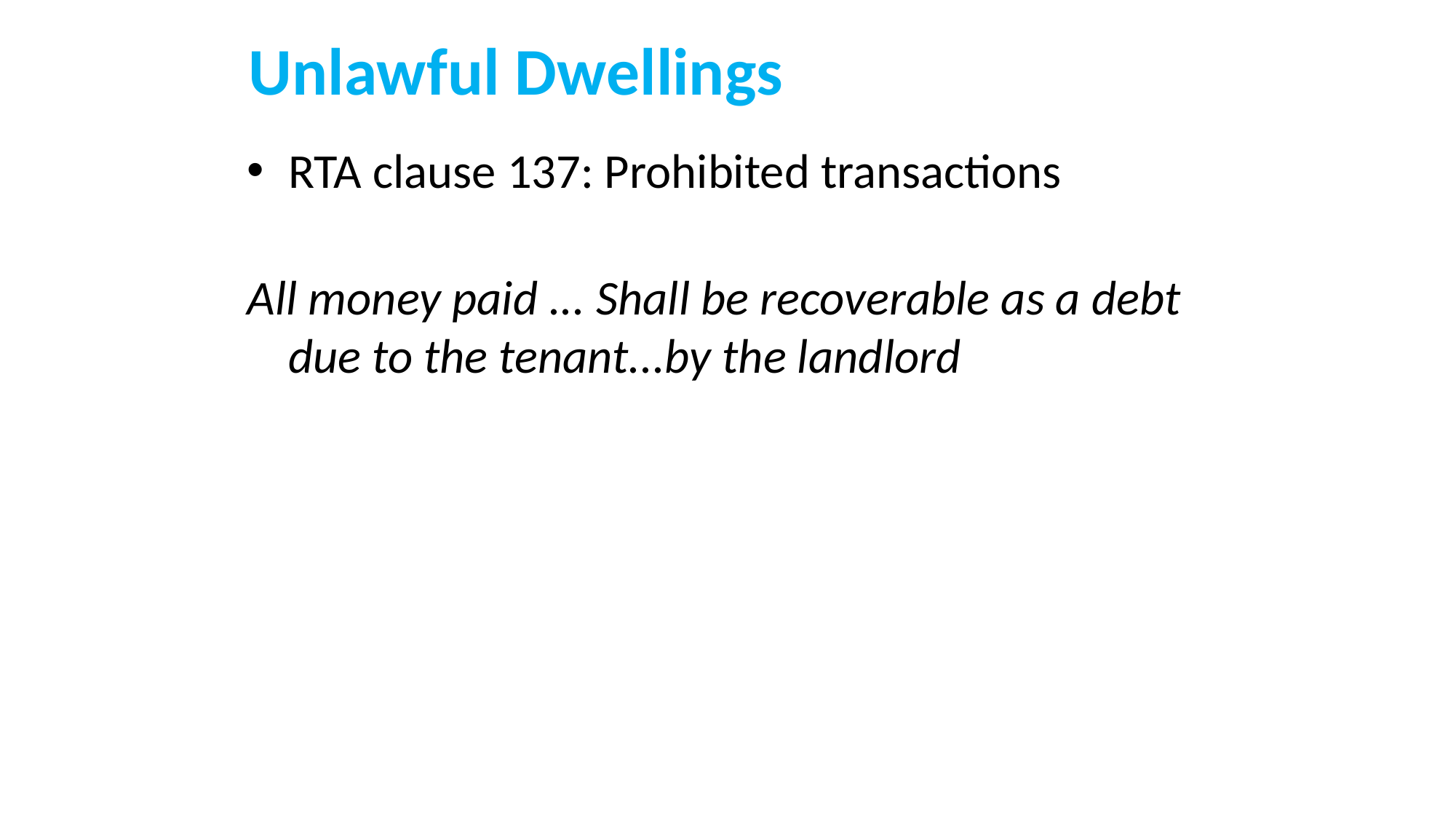

# Unlawful Dwellings
RTA clause 137: Prohibited transactions
All money paid ... Shall be recoverable as a debt due to the tenant...by the landlord